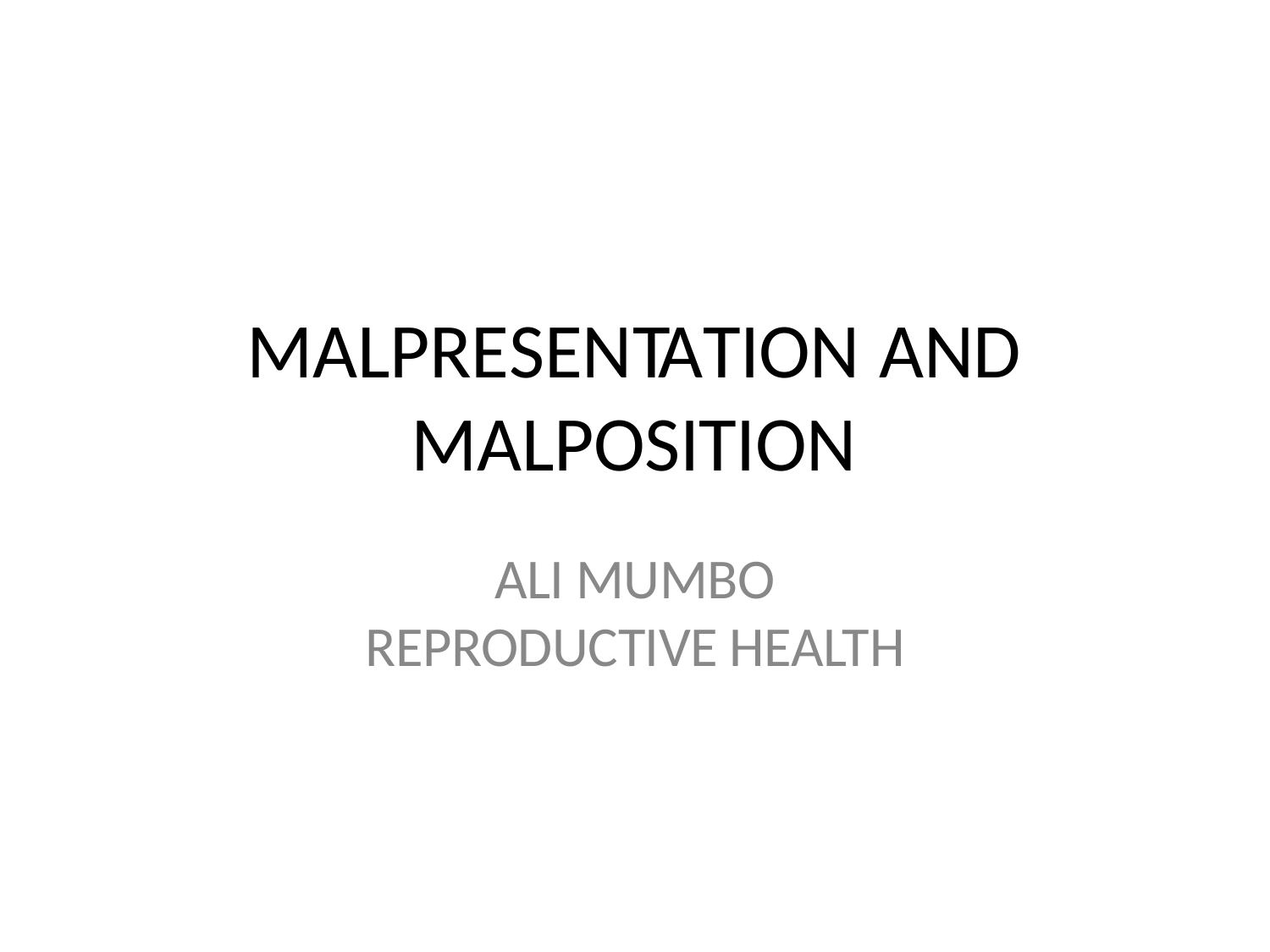

MALPRESENTATION AND MALPOSITION
ALI MUMBO
REPRODUCTIVE HEALTH